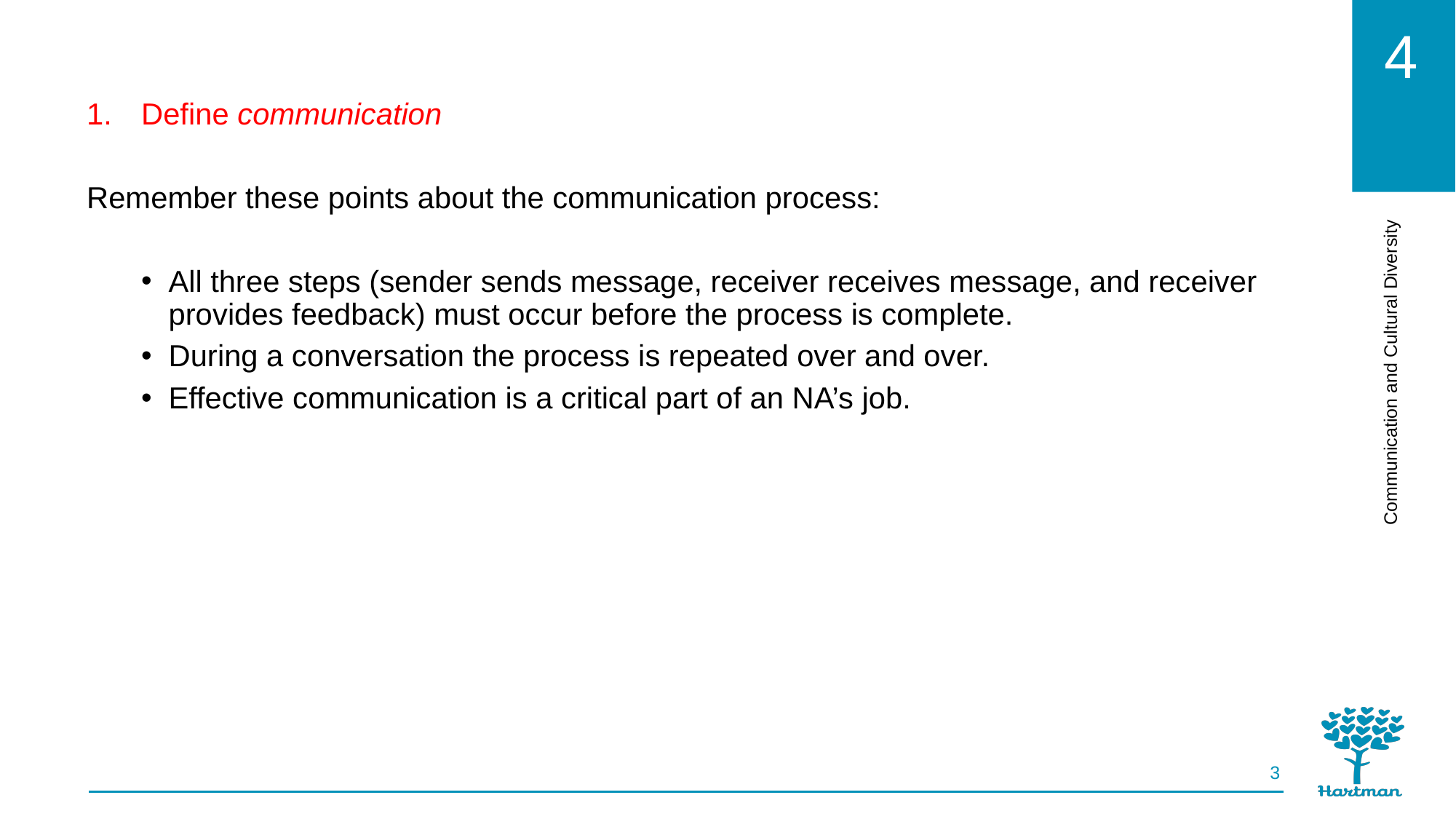

Define communication

Remember these points about the communication process:

All three steps (sender sends message, receiver receives message, and receiver provides feedback) must occur before the process is complete.
During a conversation the process is repeated over and over.
Effective communication is a critical part of an NA’s job.

3